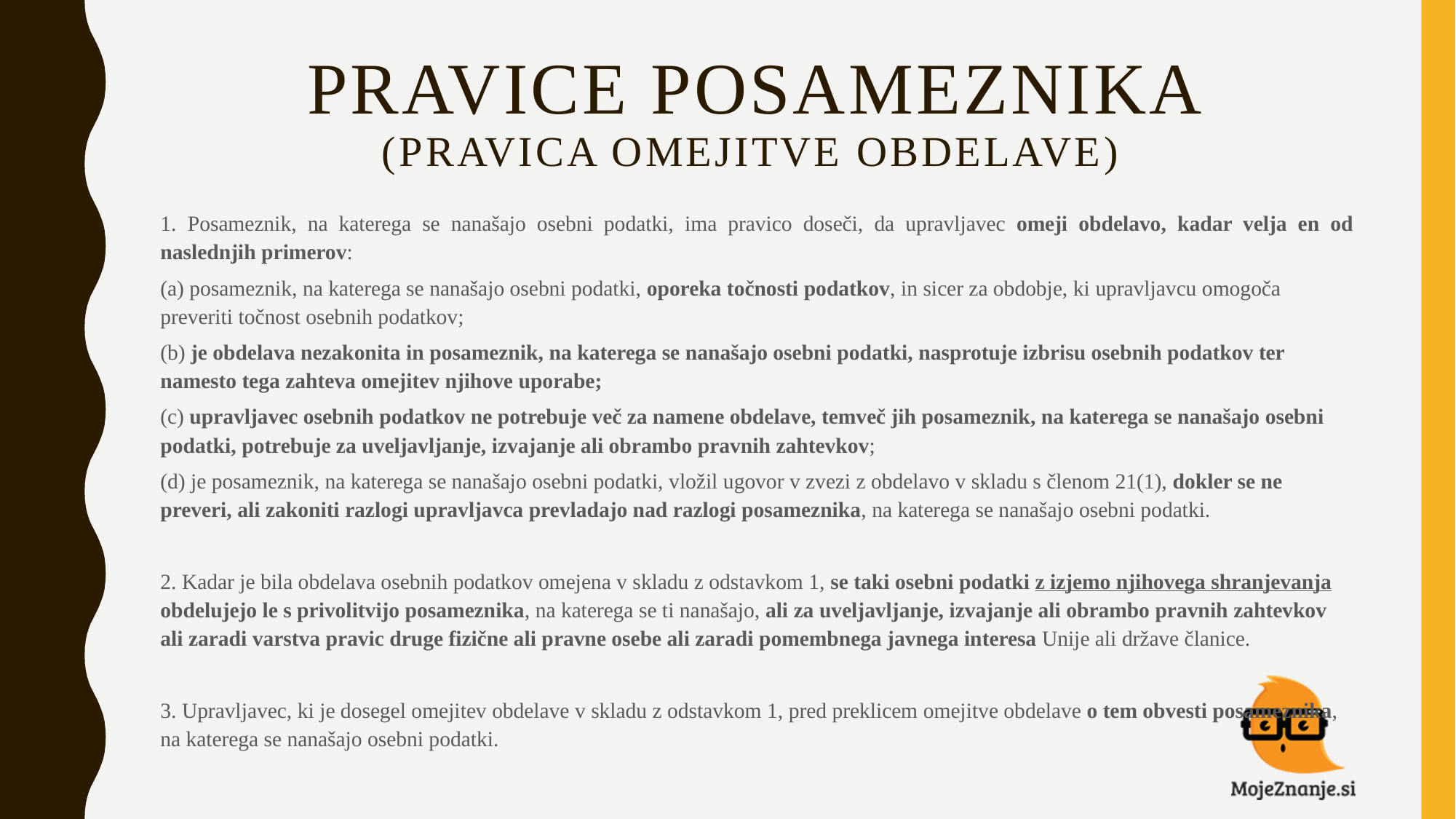

# Pravice posameznika (Pravica omejitve obdelave)
1. Posameznik, na katerega se nanašajo osebni podatki, ima pravico doseči, da upravljavec omeji obdelavo, kadar velja en od naslednjih primerov:
(a) posameznik, na katerega se nanašajo osebni podatki, oporeka točnosti podatkov, in sicer za obdobje, ki upravljavcu omogoča preveriti točnost osebnih podatkov;
(b) je obdelava nezakonita in posameznik, na katerega se nanašajo osebni podatki, nasprotuje izbrisu osebnih podatkov ter namesto tega zahteva omejitev njihove uporabe;
(c) upravljavec osebnih podatkov ne potrebuje več za namene obdelave, temveč jih posameznik, na katerega se nanašajo osebni podatki, potrebuje za uveljavljanje, izvajanje ali obrambo pravnih zahtevkov;
(d) je posameznik, na katerega se nanašajo osebni podatki, vložil ugovor v zvezi z obdelavo v skladu s členom 21(1), dokler se ne preveri, ali zakoniti razlogi upravljavca prevladajo nad razlogi posameznika, na katerega se nanašajo osebni podatki.

2. Kadar je bila obdelava osebnih podatkov omejena v skladu z odstavkom 1, se taki osebni podatki z izjemo njihovega shranjevanja obdelujejo le s privolitvijo posameznika, na katerega se ti nanašajo, ali za uveljavljanje, izvajanje ali obrambo pravnih zahtevkov ali zaradi varstva pravic druge fizične ali pravne osebe ali zaradi pomembnega javnega interesa Unije ali države članice.

3. Upravljavec, ki je dosegel omejitev obdelave v skladu z odstavkom 1, pred preklicem omejitve obdelave o tem obvesti posameznika, na katerega se nanašajo osebni podatki.